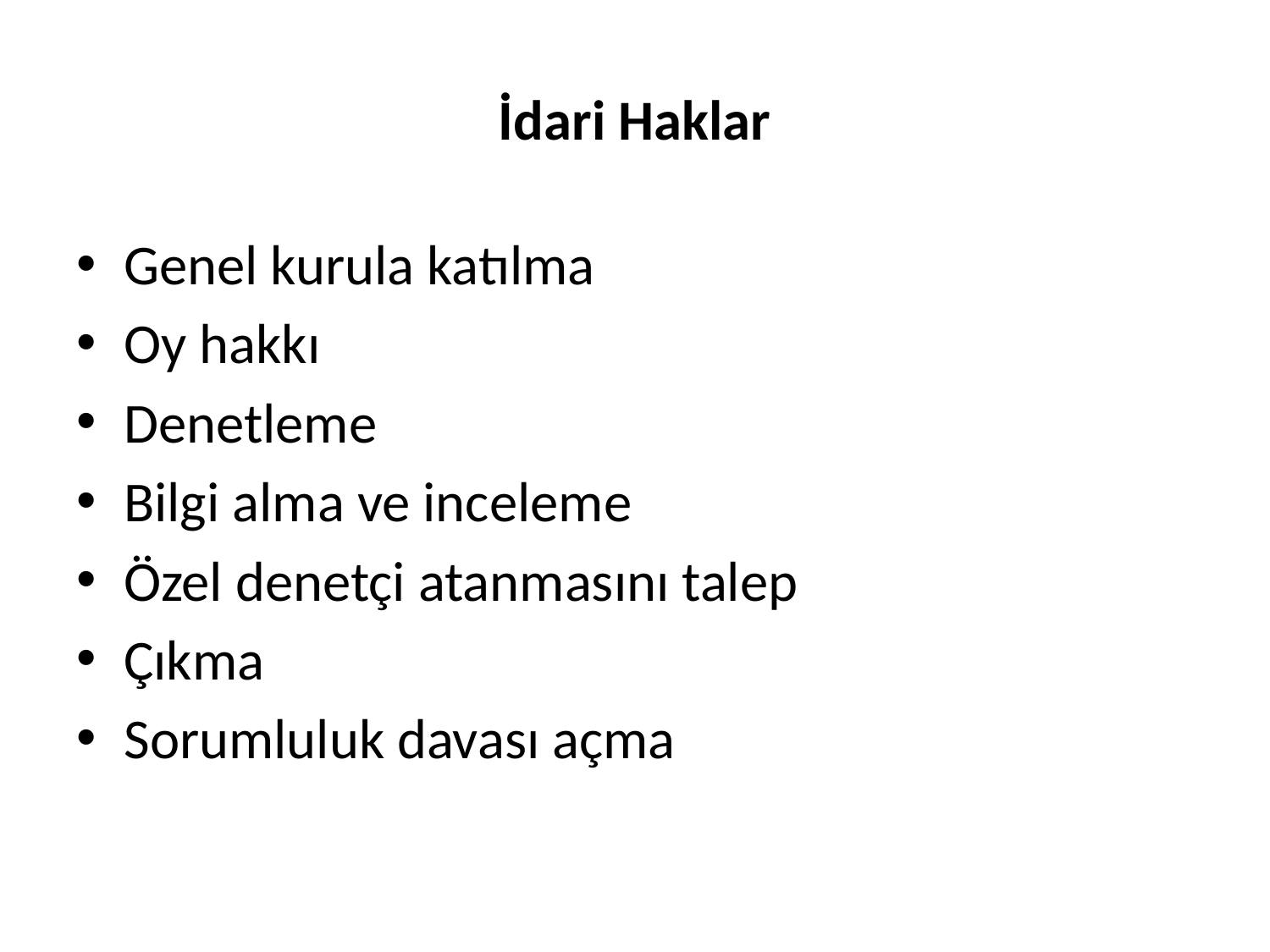

# İdari Haklar
Genel kurula katılma
Oy hakkı
Denetleme
Bilgi alma ve inceleme
Özel denetçi atanmasını talep
Çıkma
Sorumluluk davası açma